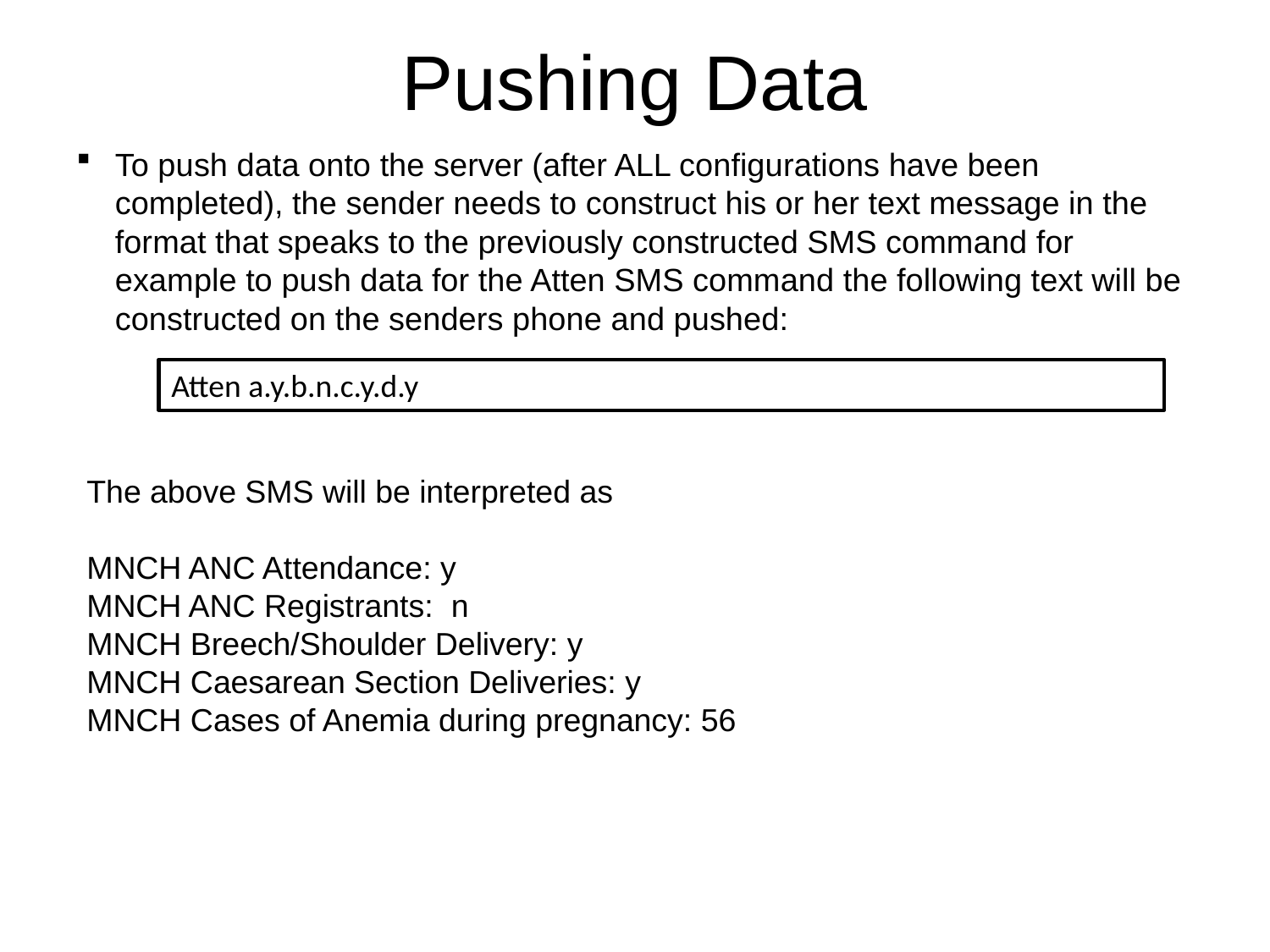

# Pushing Data
To push data onto the server (after ALL configurations have been completed), the sender needs to construct his or her text message in the format that speaks to the previously constructed SMS command for example to push data for the Atten SMS command the following text will be constructed on the senders phone and pushed:
Atten a.y.b.n.c.y.d.y
The above SMS will be interpreted as

MNCH ANC Attendance: y
MNCH ANC Registrants:  n
MNCH Breech/Shoulder Delivery: y
MNCH Caesarean Section Deliveries: y
MNCH Cases of Anemia during pregnancy: 56